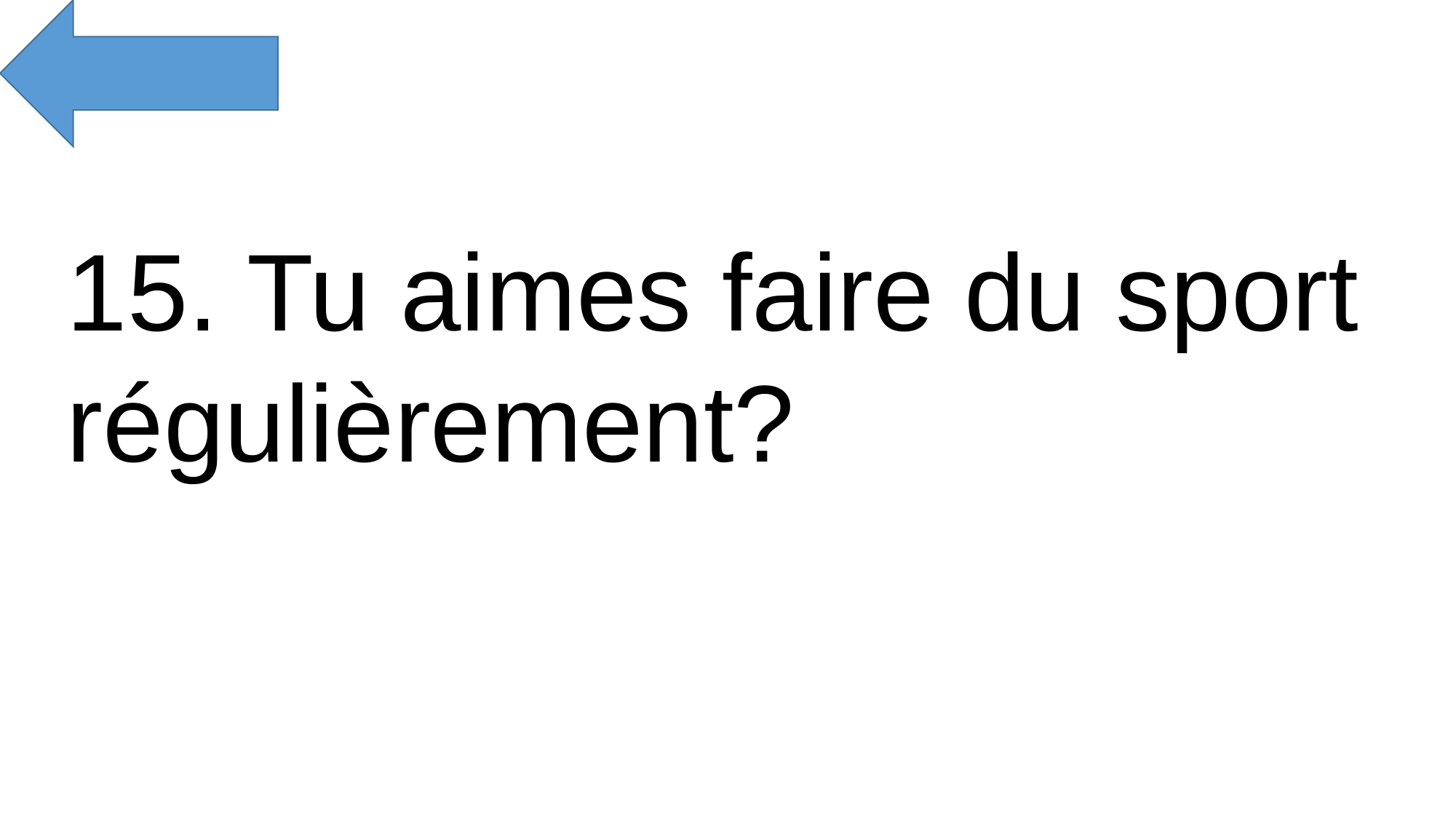

15. Tu aimes faire du sport régulièrement?